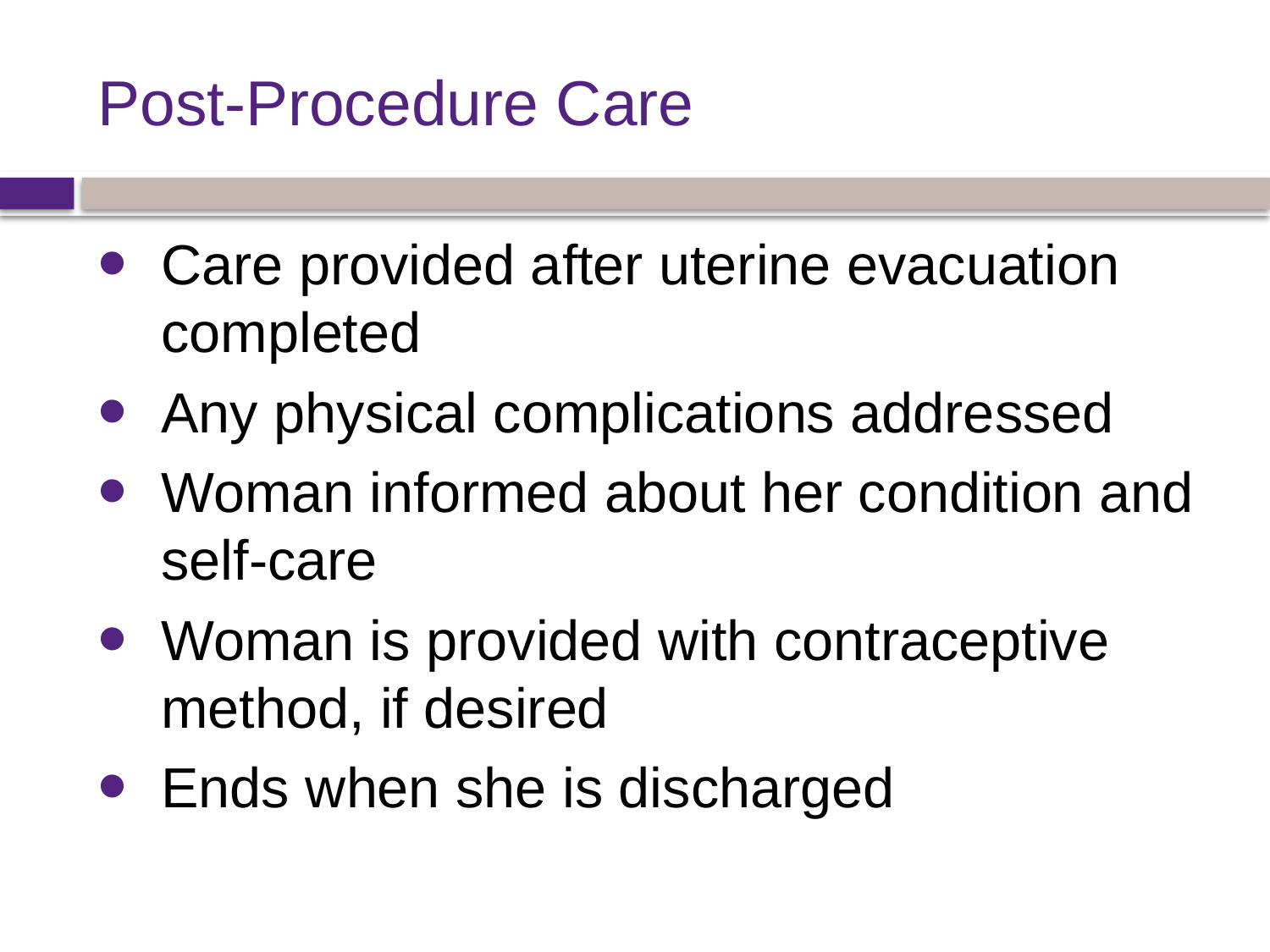

# Post-Procedure Care
Care provided after uterine evacuation completed
Any physical complications addressed
Woman informed about her condition and self-care
Woman is provided with contraceptive method, if desired
Ends when she is discharged